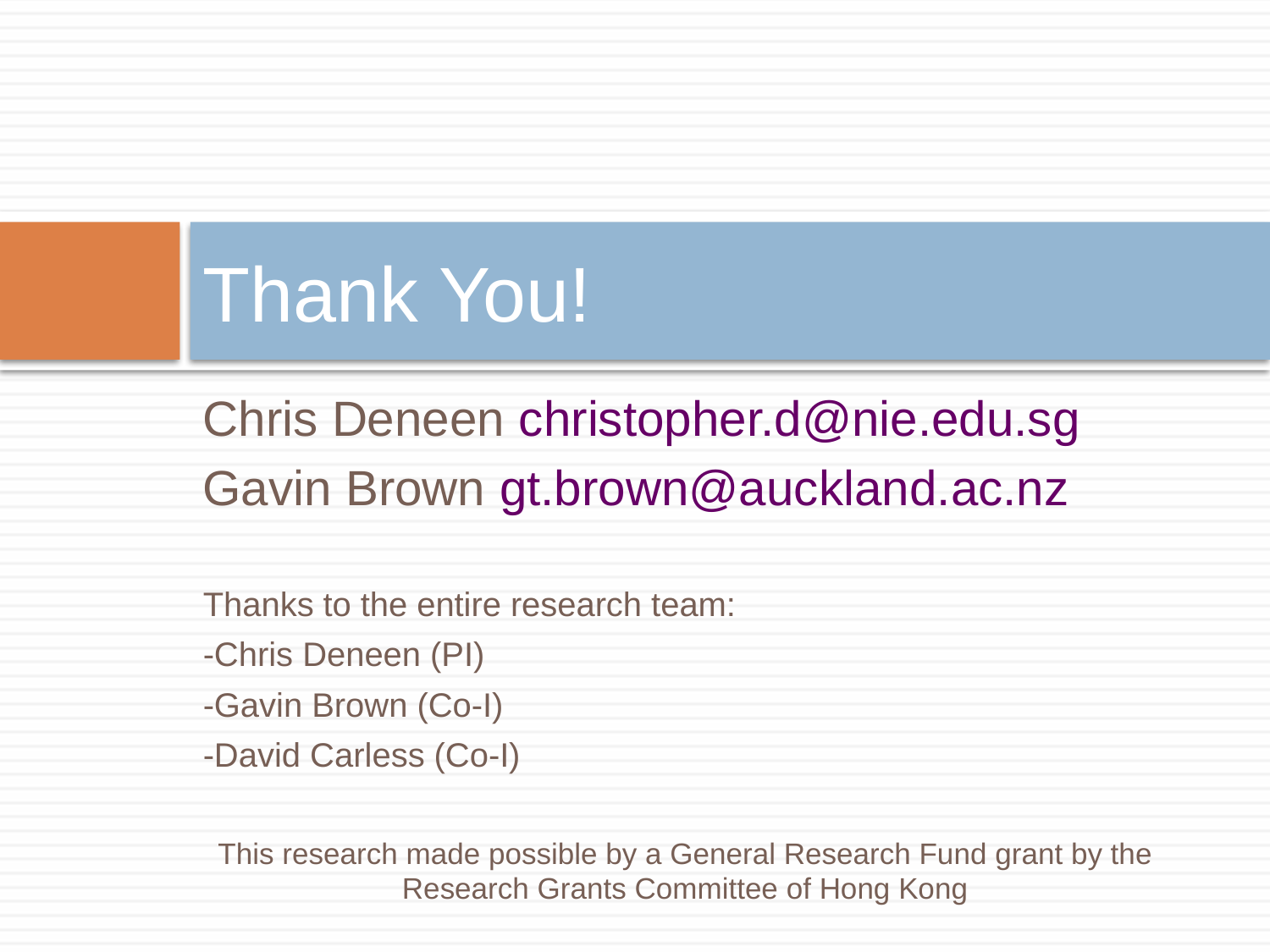

# Thank You!
Chris Deneen christopher.d@nie.edu.sg
Gavin Brown gt.brown@auckland.ac.nz

Thanks to the entire research team:
-Chris Deneen (PI)
-Gavin Brown (Co-I)
-David Carless (Co-I)

This research made possible by a General Research Fund grant by the Research Grants Committee of Hong Kong